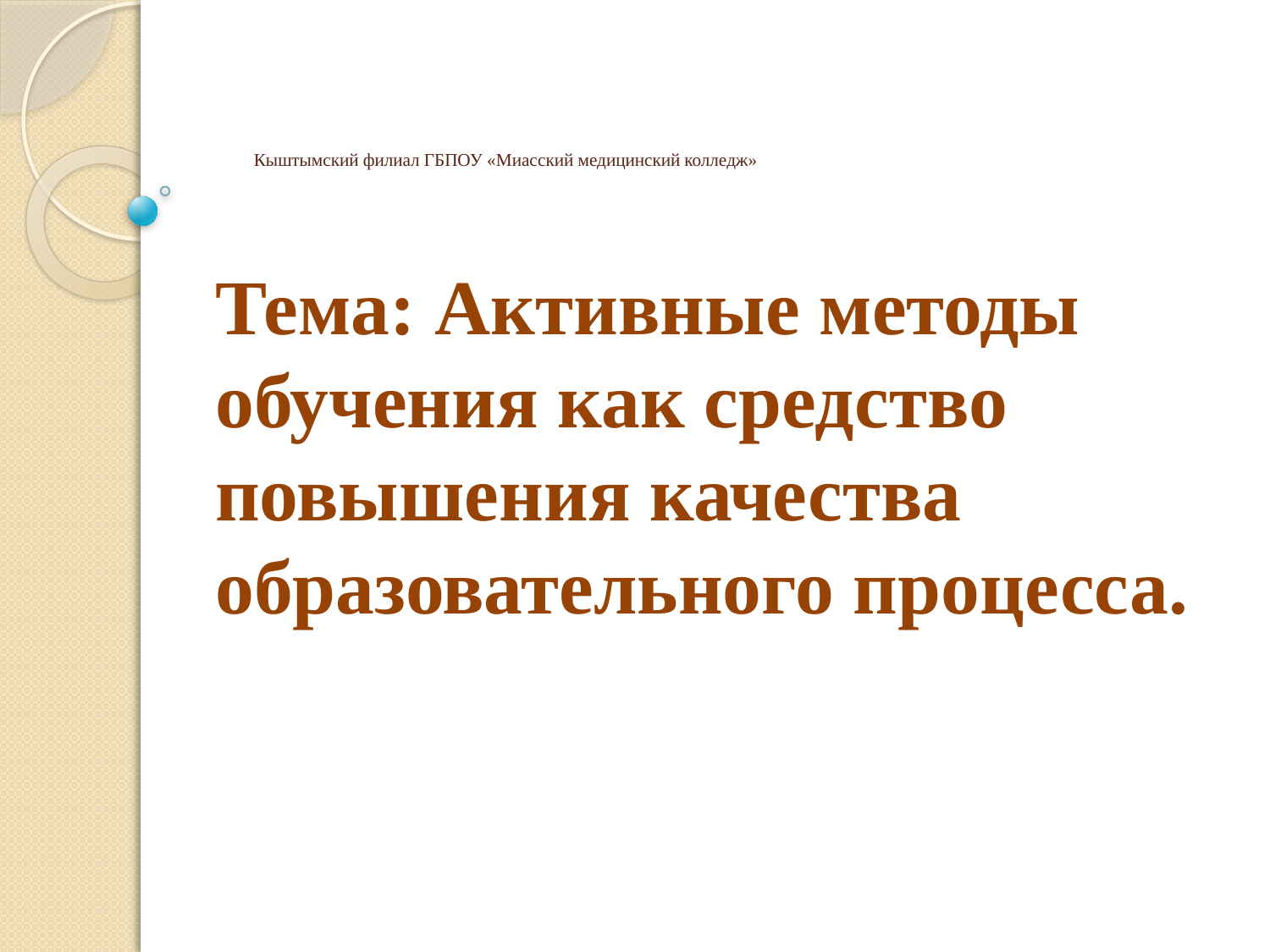

# Кыштымский филиал ГБПОУ «Миасский медицинский колледж»
Тема: Активные методы обучения как средство повышения качества образовательного процесса.